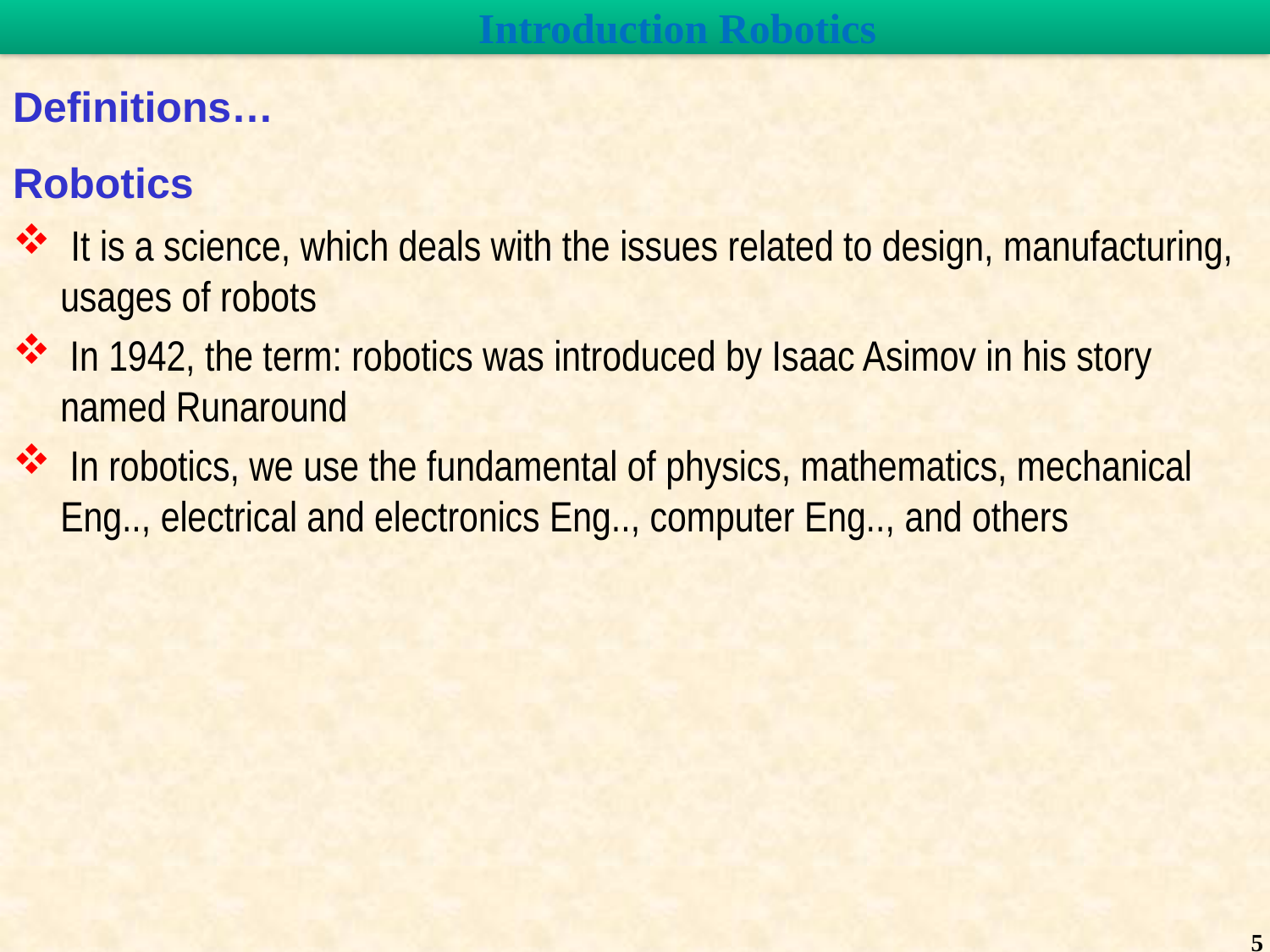

Introduction Robotics
Definitions…
Robotics
 It is a science, which deals with the issues related to design, manufacturing, usages of robots
 In 1942, the term: robotics was introduced by Isaac Asimov in his story named Runaround
 In robotics, we use the fundamental of physics, mathematics, mechanical Eng.., electrical and electronics Eng.., computer Eng.., and others

5